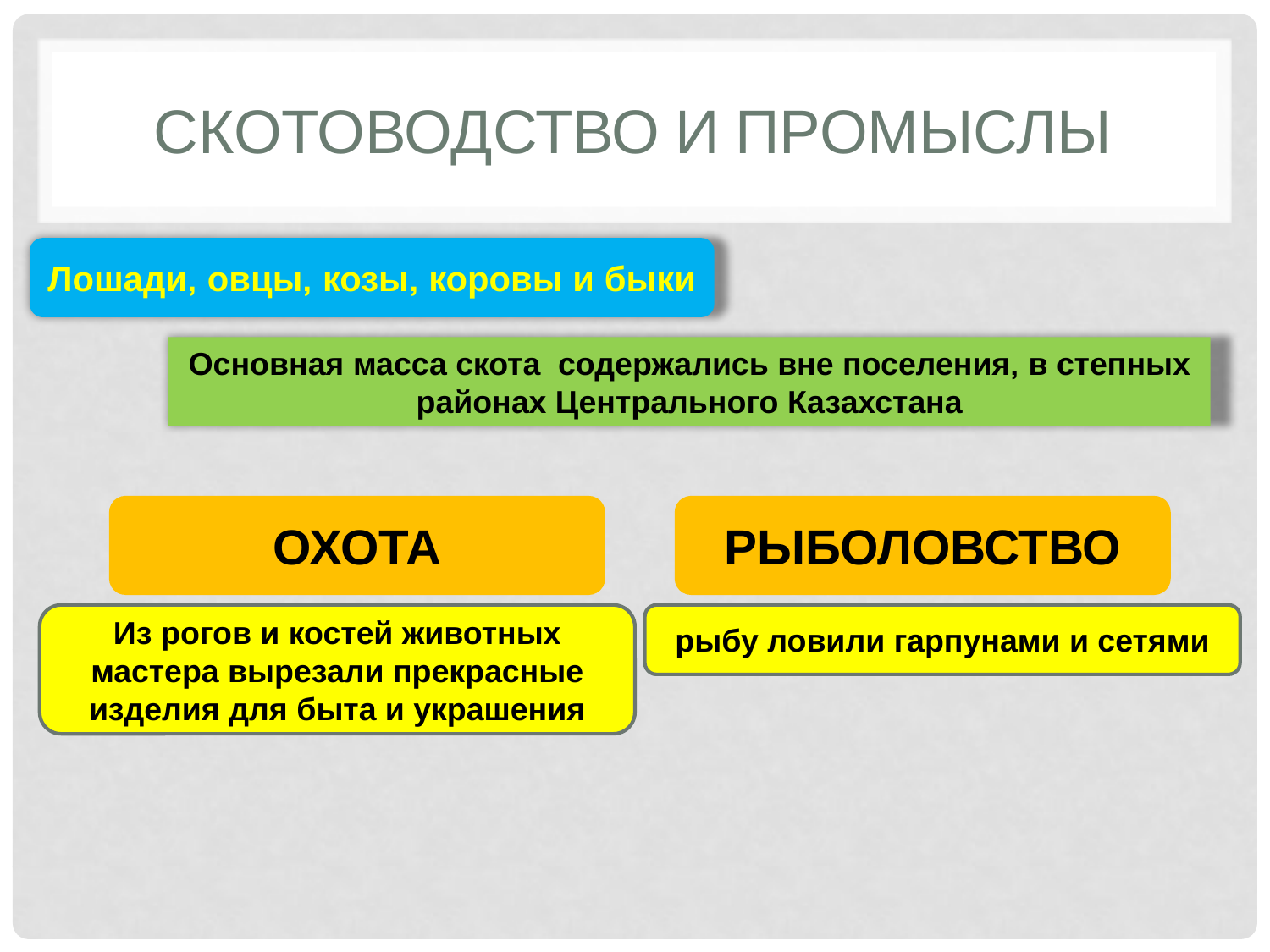

# Скотоводство и промыслы
Лошади, овцы, козы, коровы и быки
Основная масса скота  содержались вне поселения, в степных районах Центрального Казахстана
ОХОТА
РЫБОЛОВСТВО
Из рогов и костей животных мастера вырезали прекрасные изделия для быта и украшения
рыбу ловили гарпунами и сетями